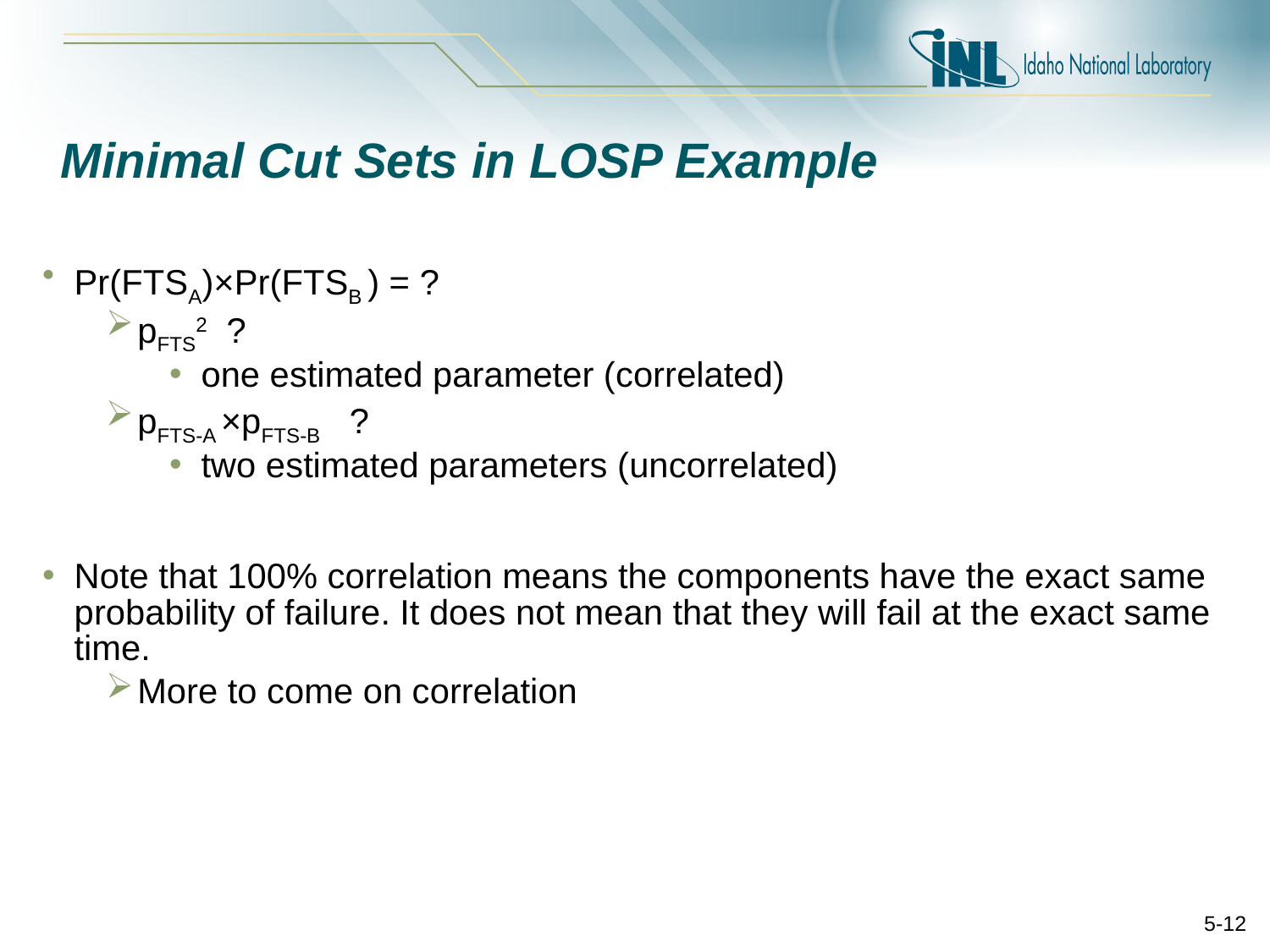

# Minimal Cut Sets in LOSP Example
Pr(FTSA)×Pr(FTSB ) = ?
pFTS2  ?
one estimated parameter (correlated)
pFTS-A ×pFTS-B   ?
two estimated parameters (uncorrelated)

Note that 100% correlation means the components have the exact same probability of failure. It does not mean that they will fail at the exact same time.
More to come on correlation

5-12